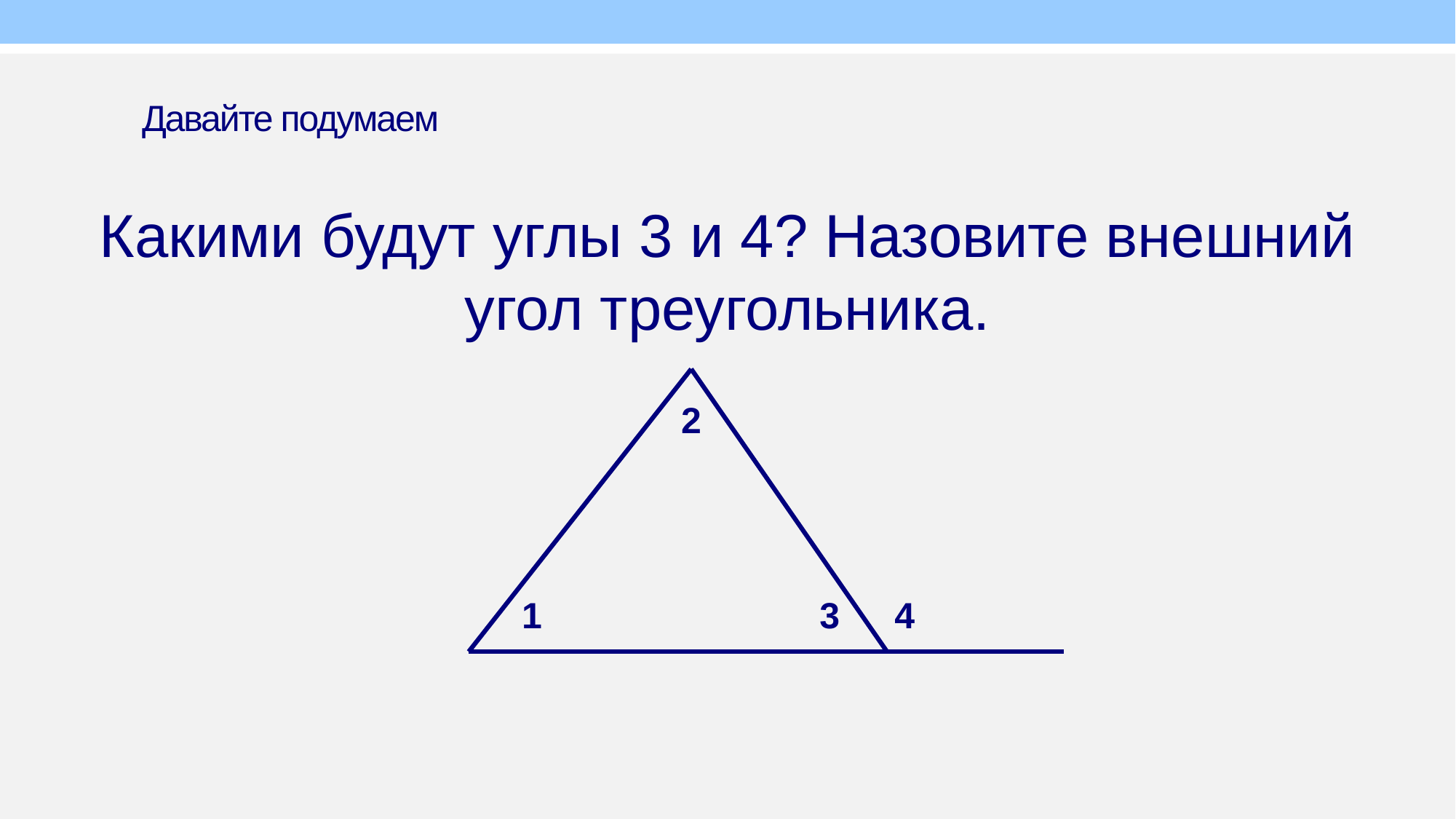

# Давайте подумаем
Какими будут углы 3 и 4? Назовите внешний угол треугольника.

2
1
3
4